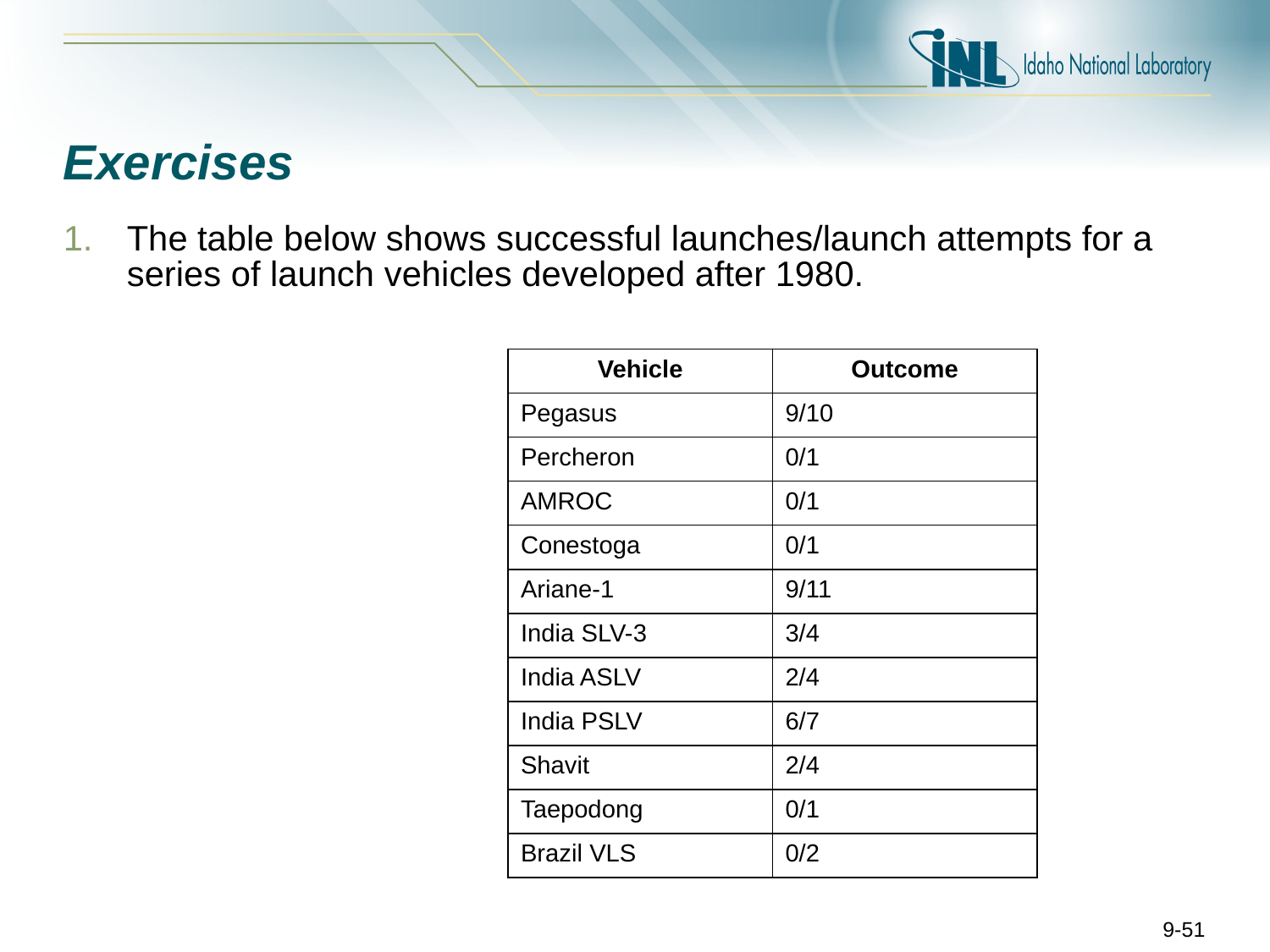

# Exercises
The table below shows successful launches/launch attempts for a series of launch vehicles developed after 1980.
| Vehicle | Outcome |
| --- | --- |
| Pegasus | 9/10 |
| Percheron | 0/1 |
| AMROC | 0/1 |
| Conestoga | 0/1 |
| Ariane-1 | 9/11 |
| India SLV-3 | 3/4 |
| India ASLV | 2/4 |
| India PSLV | 6/7 |
| Shavit | 2/4 |
| Taepodong | 0/1 |
| Brazil VLS | 0/2 |
9-51